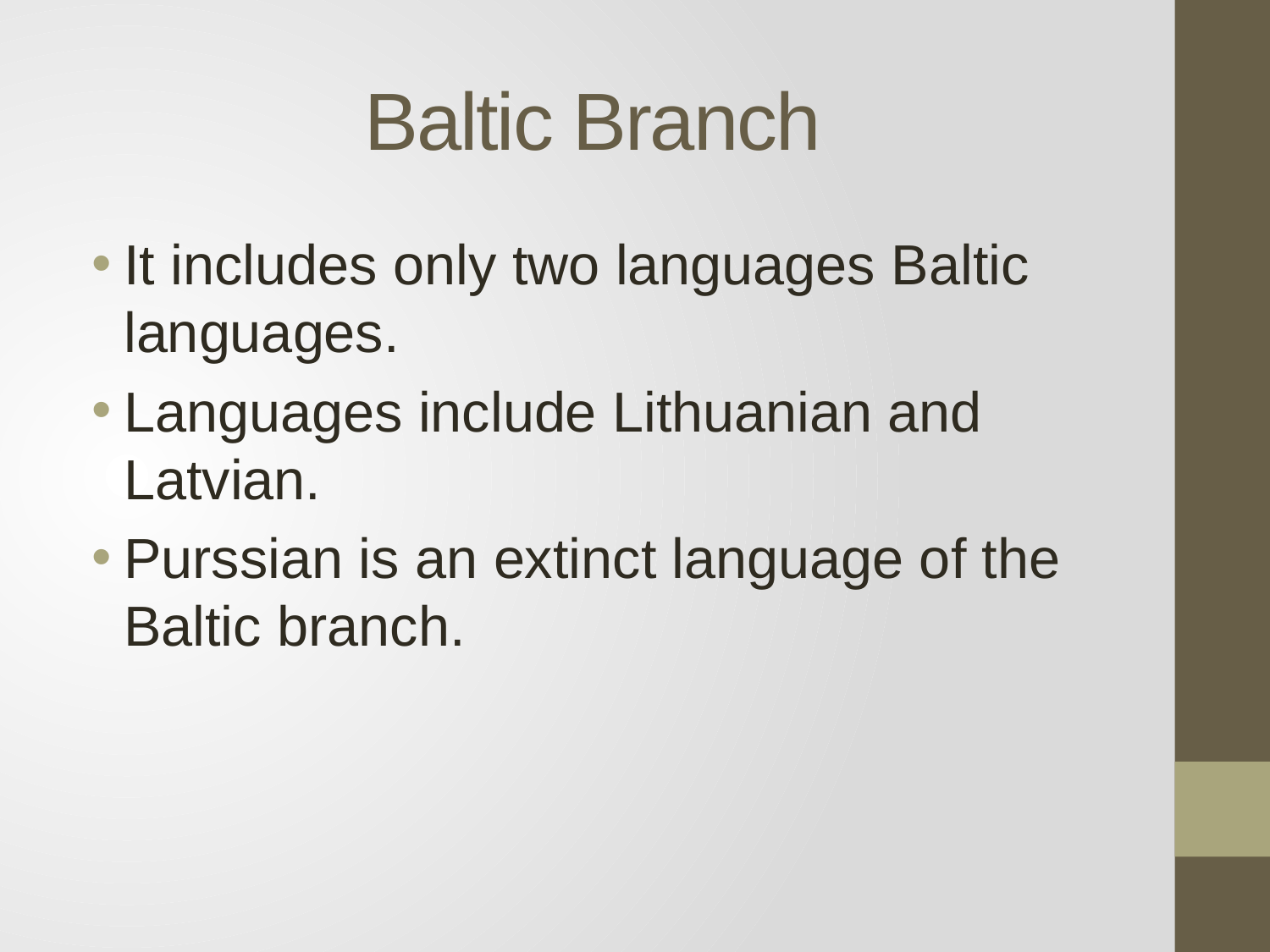

# Baltic Branch
It includes only two languages Baltic languages.
Languages include Lithuanian and Latvian.
Purssian is an extinct language of the Baltic branch.